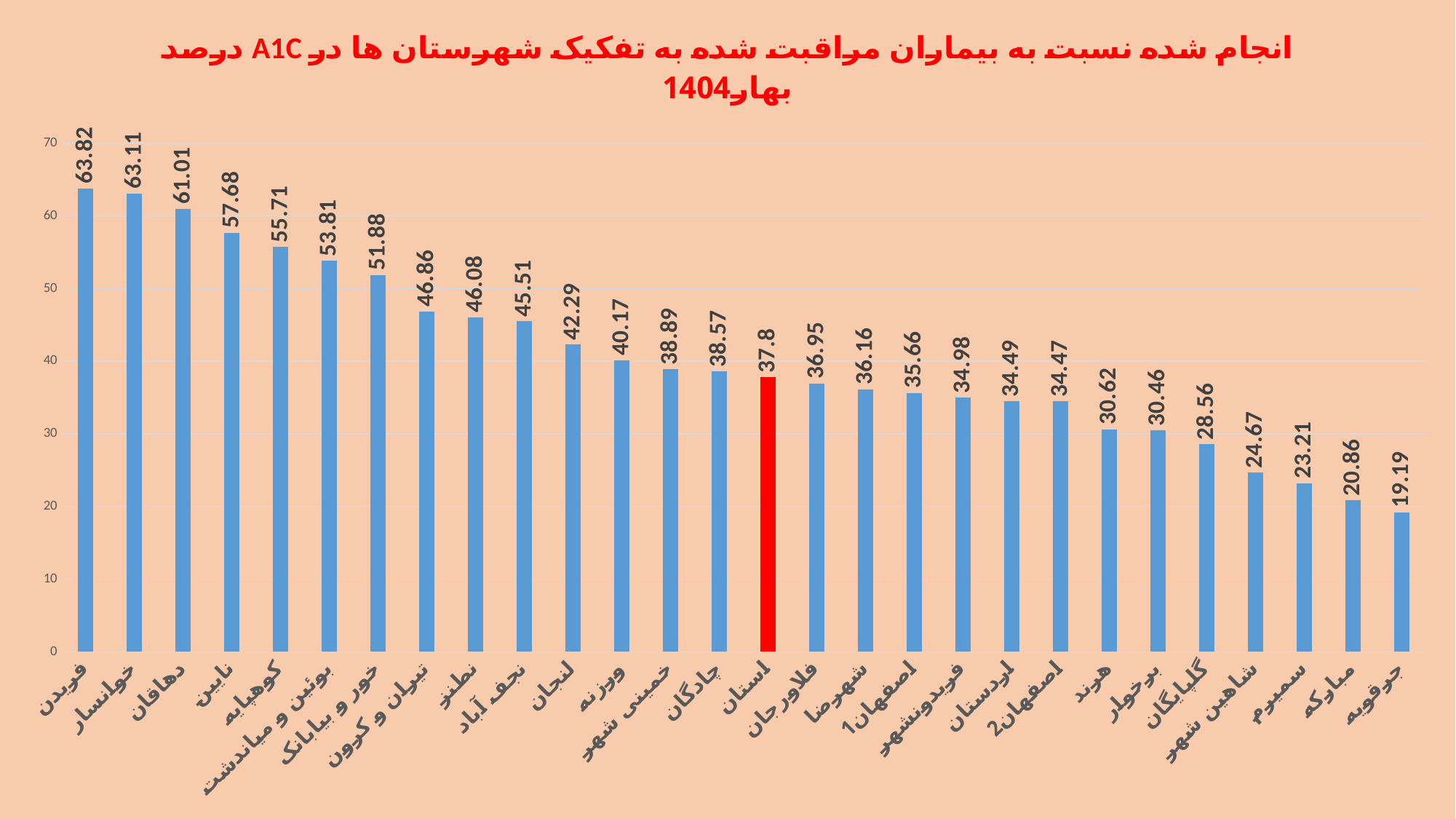

### Chart: درصد A1C انجام شده نسبت به بیماران مراقبت شده به تفکیک شهرستان ها در بهار1404

| Category | درصد A1C انجام شده به مراقبت شده در بهار1404 |
|---|---|
| فریدن | 63.82 |
| خوانسار | 63.11 |
| دهاقان | 61.01 |
| نایین | 57.68 |
| کوهپایه | 55.71 |
| بوئین و میاندشت | 53.81 |
| خور و بیابانک | 51.88 |
| تیران و کرون | 46.86 |
| نطنز | 46.08 |
| نجف آباد | 45.51 |
| لنجان | 42.29 |
| ورزنه | 40.17 |
| خمینی شهر | 38.89 |
| چادگان | 38.57 |
| استان | 37.8 |
| فلاورجان | 36.95 |
| شهرضا | 36.16 |
| اصفهان1 | 35.66 |
| فریدونشهر | 34.98 |
| اردستان | 34.49 |
| اصفهان2 | 34.47 |
| هرند | 30.62 |
| برخوار | 30.46 |
| گلپایگان | 28.56 |
| شاهین شهر | 24.67 |
| سمیرم | 23.21 |
| مبارکه | 20.86 |
| جرقویه | 19.19 |